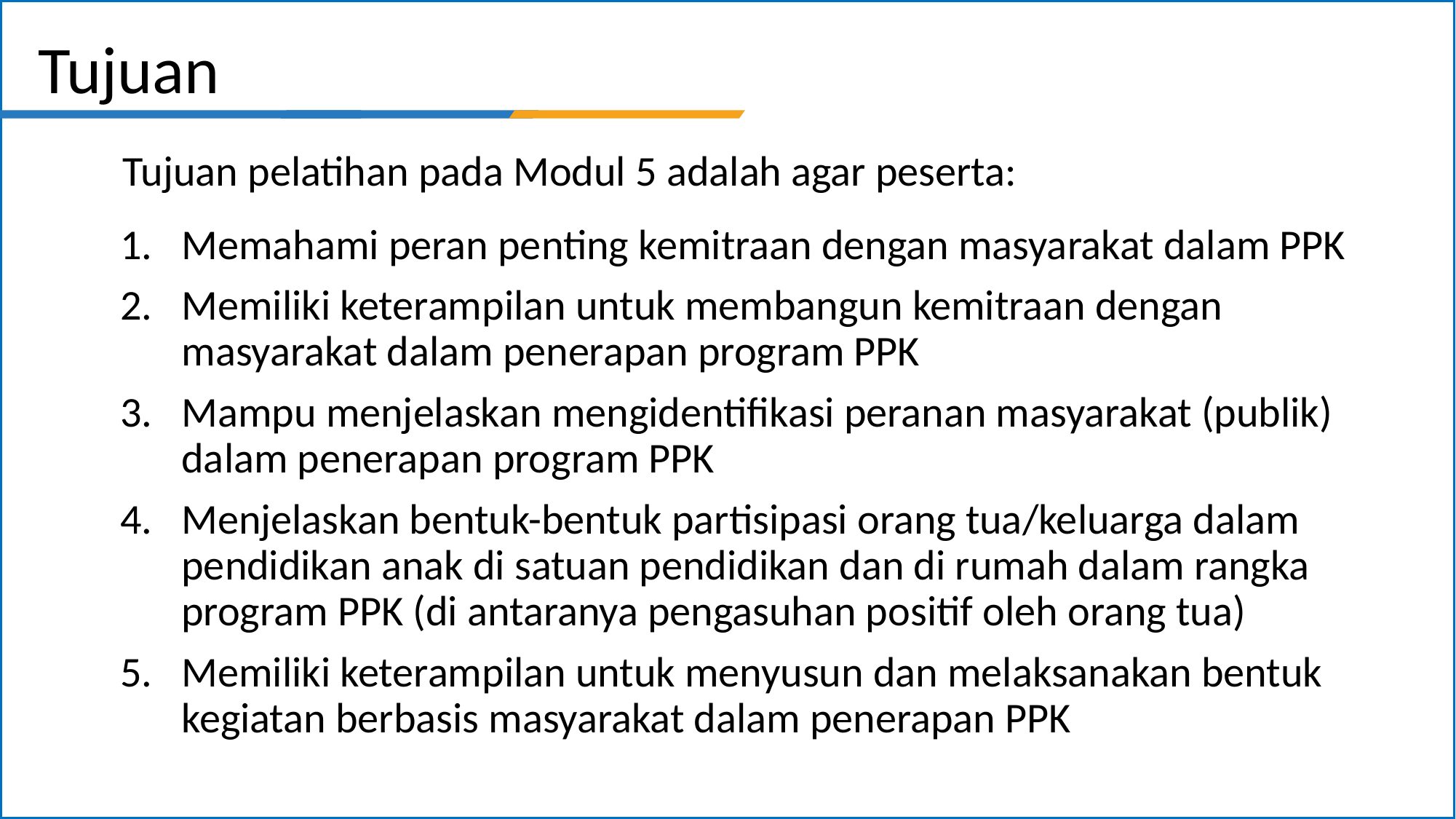

# Tujuan

Tujuan pelatihan pada Modul 5 adalah agar peserta:
Memahami peran penting kemitraan dengan masyarakat dalam PPK
Memiliki keterampilan untuk membangun kemitraan dengan masyarakat dalam penerapan program PPK
Mampu menjelaskan mengidentifikasi peranan masyarakat (publik) dalam penerapan program PPK
Menjelaskan bentuk-bentuk partisipasi orang tua/keluarga dalam pendidikan anak di satuan pendidikan dan di rumah dalam rangka program PPK (di antaranya pengasuhan positif oleh orang tua)
Memiliki keterampilan untuk menyusun dan melaksanakan bentuk kegiatan berbasis masyarakat dalam penerapan PPK